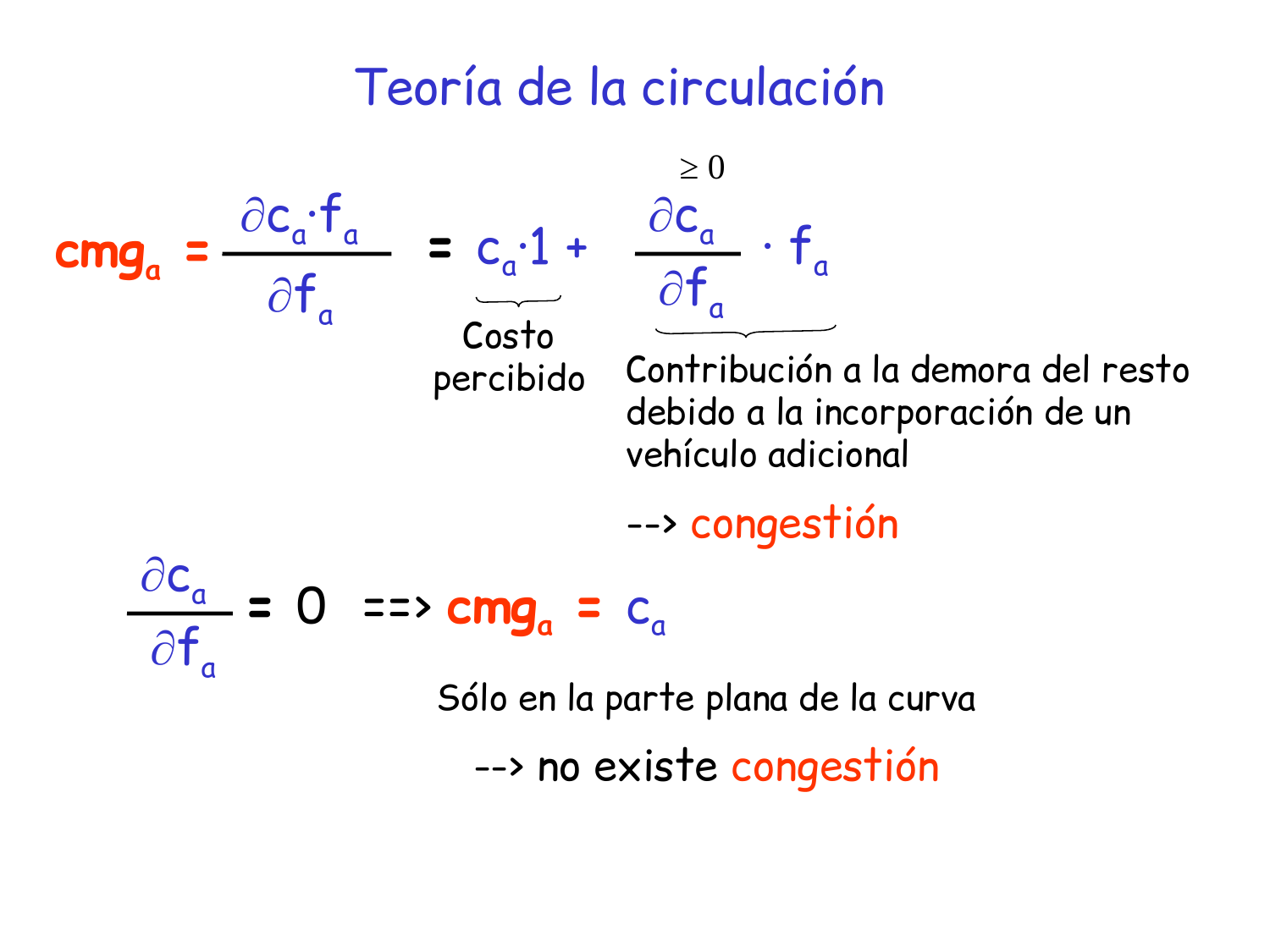

# Teoría de la circulación
≥ 0
∂ca·fa
∂ca
cmga =

= ca·1 +
· fa

∂fa

∂fa
Costo percibido
Contribución a la demora del resto debido a la incorporación de un vehículo adicional
--> congestión
∂ca
= 0  ==> cmga = ca
∂fa

Sólo en la parte plana de la curva
--> no existe congestión